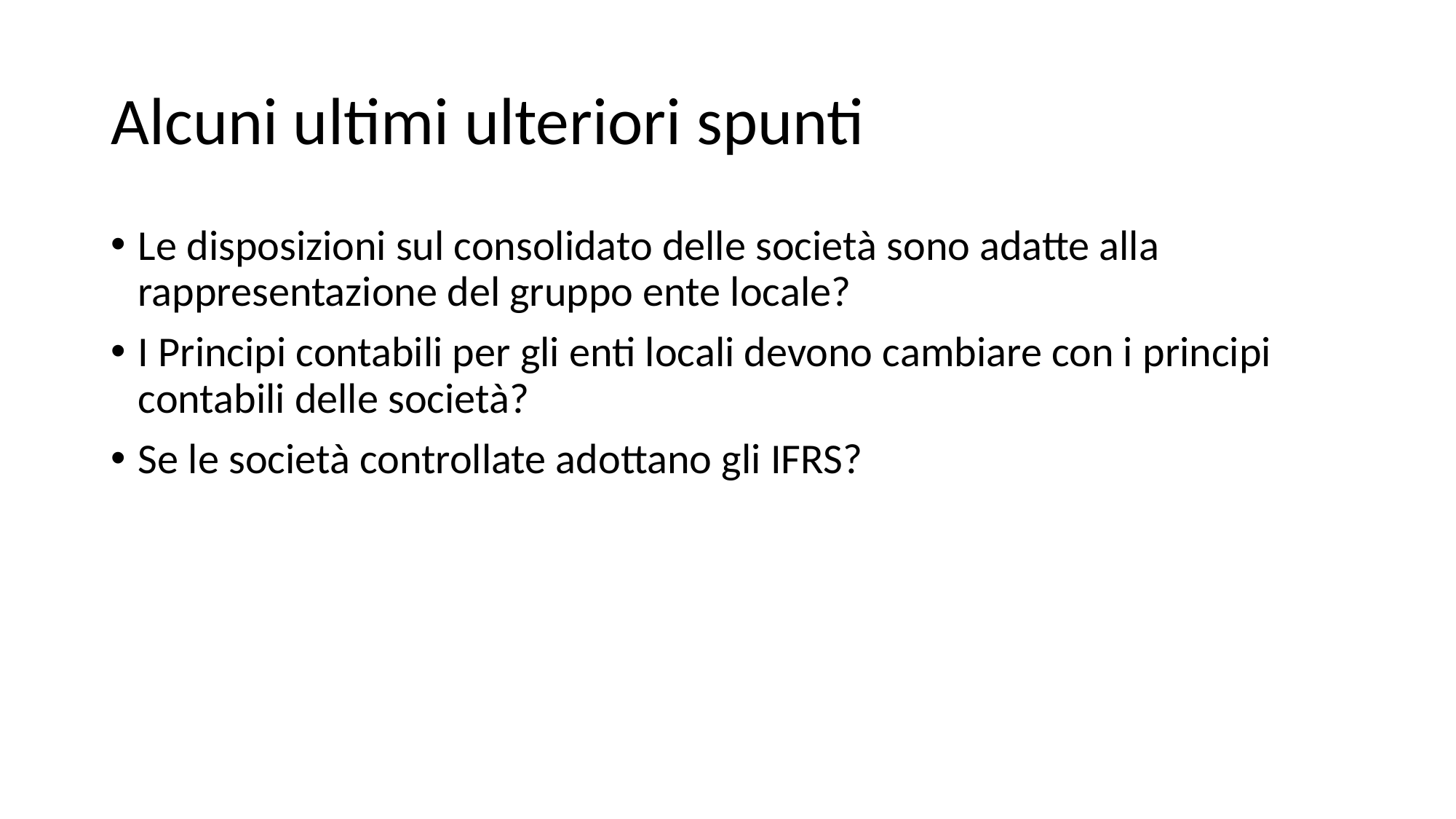

# Alcuni ultimi ulteriori spunti
Le disposizioni sul consolidato delle società sono adatte alla rappresentazione del gruppo ente locale?
I Principi contabili per gli enti locali devono cambiare con i principi contabili delle società?
Se le società controllate adottano gli IFRS?